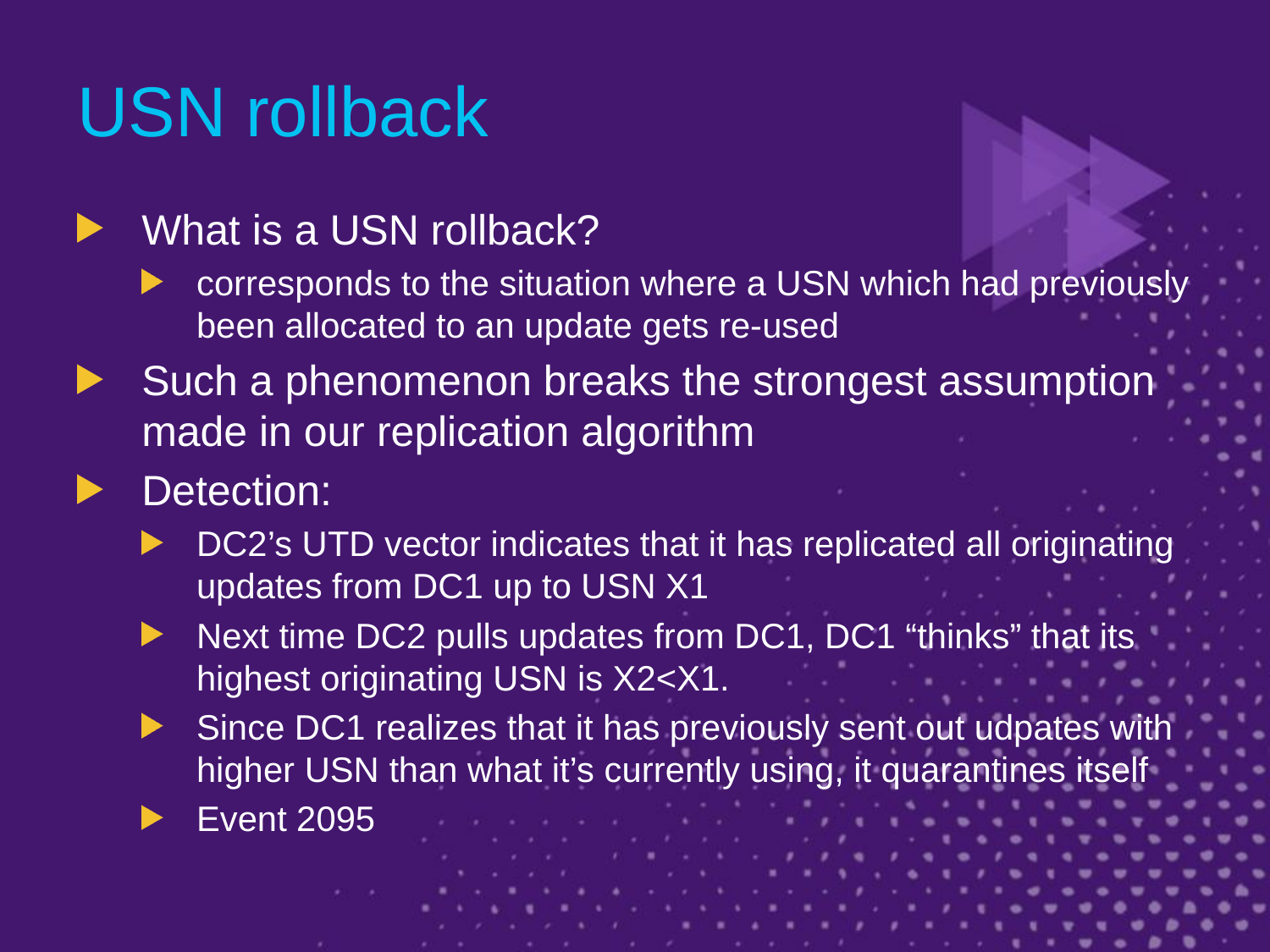

# USN rollback
What is a USN rollback?
corresponds to the situation where a USN which had previously been allocated to an update gets re-used
Such a phenomenon breaks the strongest assumption made in our replication algorithm
Detection:
DC2’s UTD vector indicates that it has replicated all originating updates from DC1 up to USN X1
Next time DC2 pulls updates from DC1, DC1 “thinks” that its highest originating USN is X2<X1.
Since DC1 realizes that it has previously sent out udpates with higher USN than what it’s currently using, it quarantines itself
Event 2095